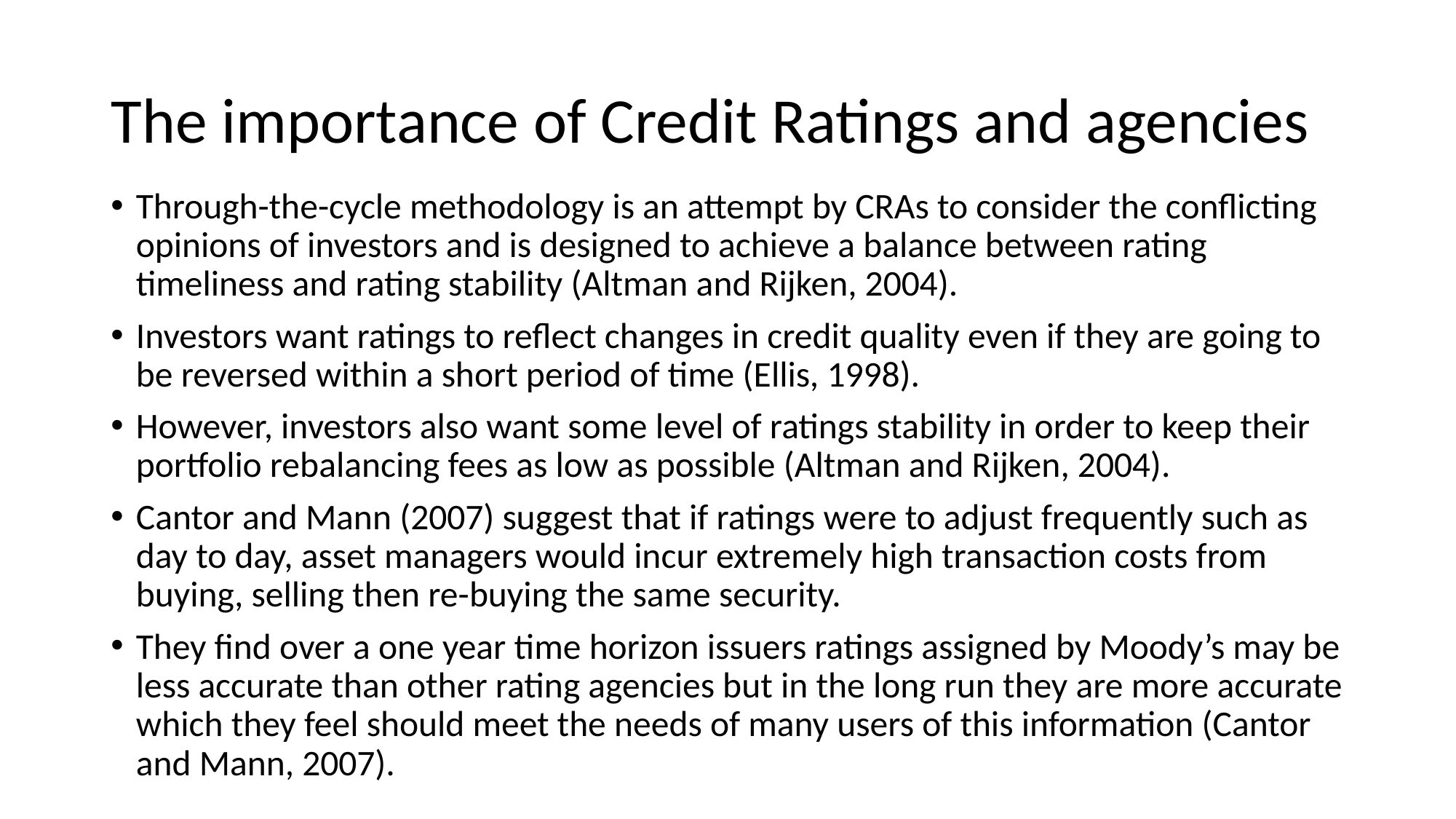

# The importance of Credit Ratings and agencies
Through-the-cycle methodology is an attempt by CRAs to consider the conflicting opinions of investors and is designed to achieve a balance between rating timeliness and rating stability (Altman and Rijken, 2004).
Investors want ratings to reflect changes in credit quality even if they are going to be reversed within a short period of time (Ellis, 1998).
However, investors also want some level of ratings stability in order to keep their portfolio rebalancing fees as low as possible (Altman and Rijken, 2004).
Cantor and Mann (2007) suggest that if ratings were to adjust frequently such as day to day, asset managers would incur extremely high transaction costs from buying, selling then re-buying the same security.
They find over a one year time horizon issuers ratings assigned by Moody’s may be less accurate than other rating agencies but in the long run they are more accurate which they feel should meet the needs of many users of this information (Cantor and Mann, 2007).